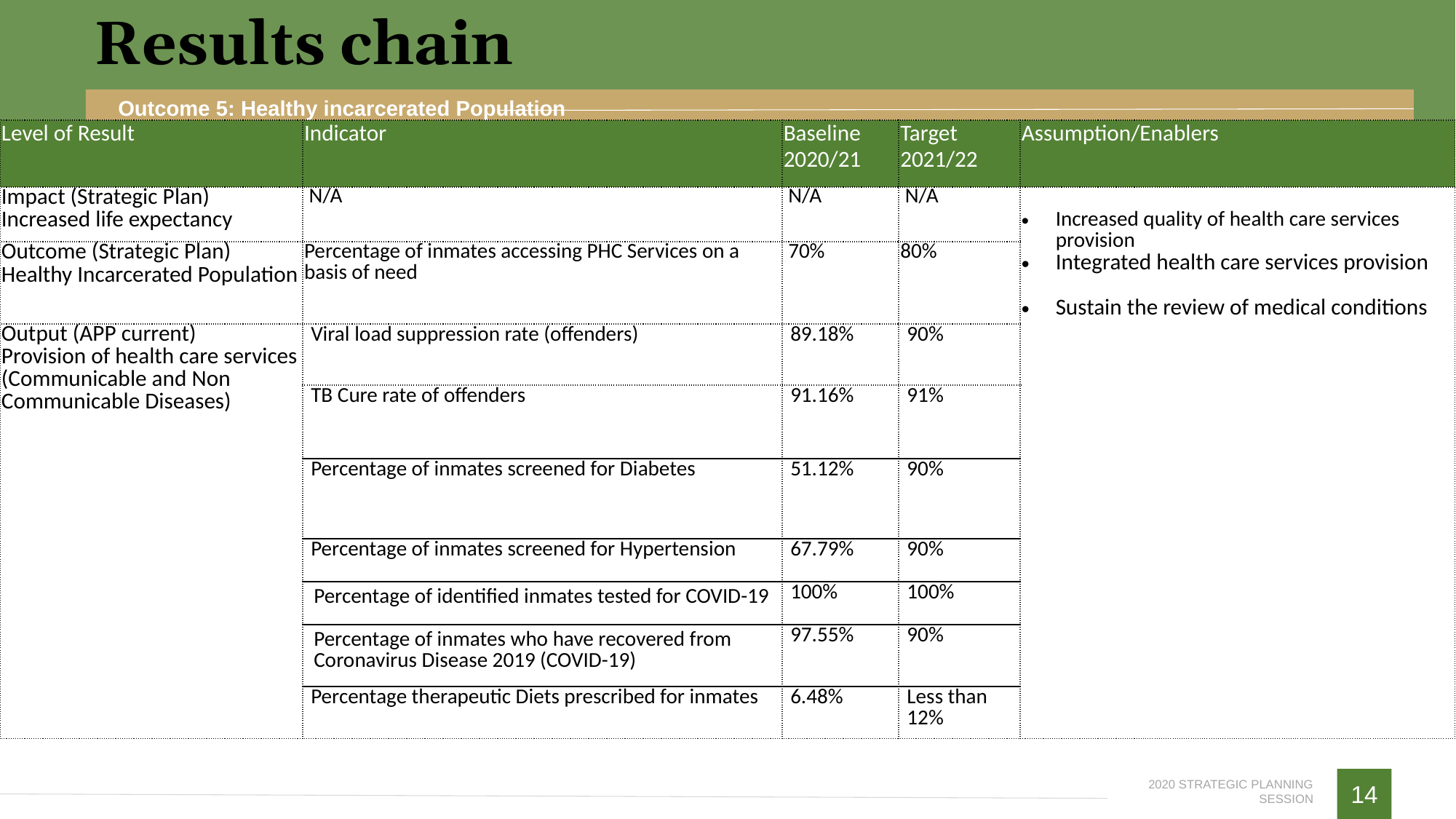

Results chain
Outcome 5: Healthy incarcerated Population
| Level of Result | Indicator | Baseline 2020/21 | Target 2021/22 | Assumption/Enablers |
| --- | --- | --- | --- | --- |
| Impact (Strategic Plan) Increased life expectancy | N/A | N/A | N/A | Increased quality of health care services provision Integrated health care services provision Sustain the review of medical conditions |
| Outcome (Strategic Plan) Healthy Incarcerated Population | Percentage of inmates accessing PHC Services on a basis of need | 70% | 80% |  |
| Output (APP current) Provision of health care services (Communicable and Non Communicable Diseases) | Viral load suppression rate (offenders) | 89.18% | 90% |  |
|  | TB Cure rate of offenders | 91.16% | 91% |  |
|  | Percentage of inmates screened for Diabetes | 51.12% | 90% |  |
|  | Percentage of inmates screened for Hypertension | 67.79% | 90% |  |
|  | Percentage of identified inmates tested for COVID-19 | 100% | 100% |  |
|  | Percentage of inmates who have recovered from Coronavirus Disease 2019 (COVID-19) | 97.55% | 90% |  |
|  | Percentage therapeutic Diets prescribed for inmates | 6.48% | Less than 12% |  |